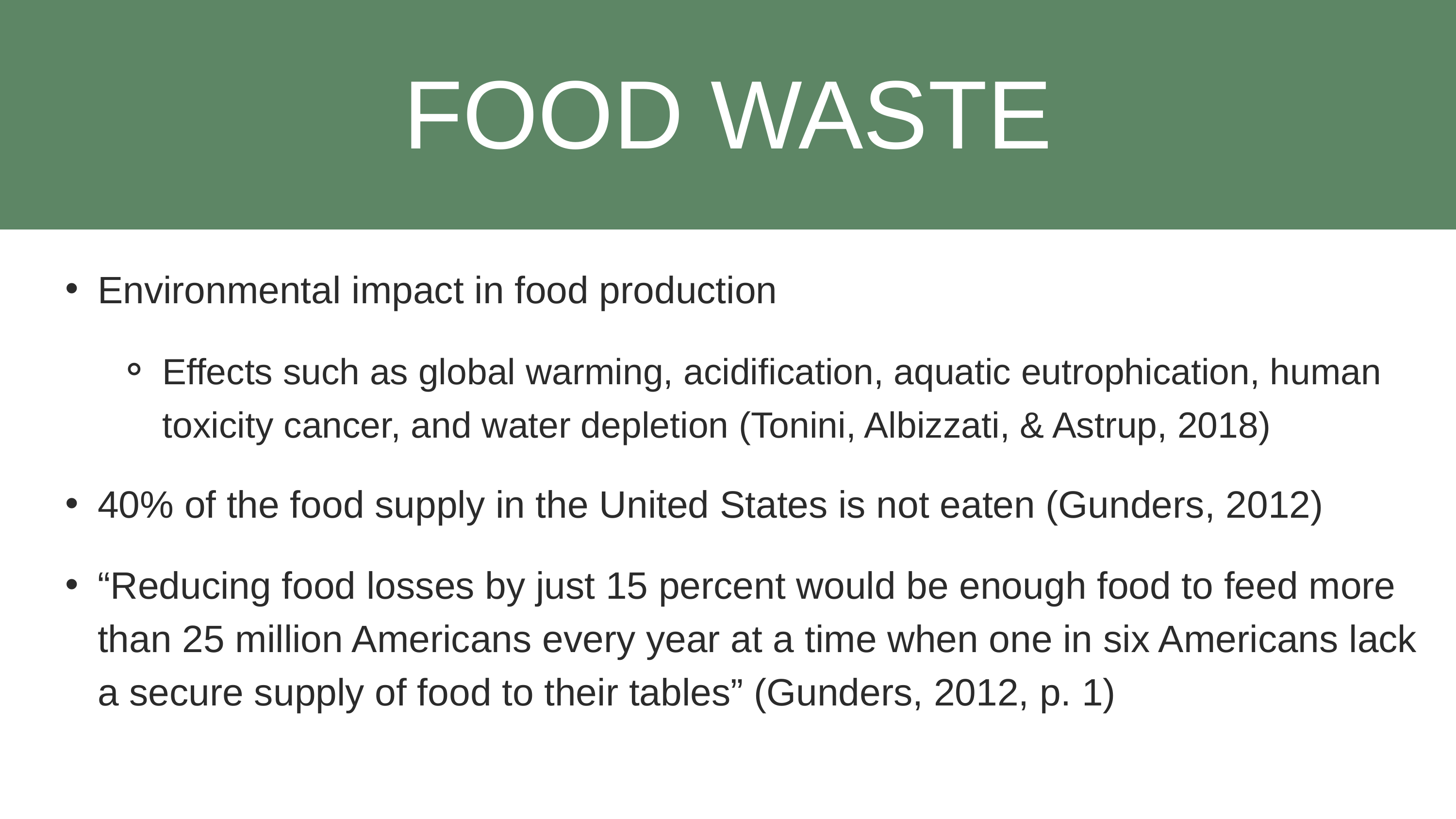

FOOD WASTE
Environmental impact in food production

Effects such as global warming, acidification, aquatic eutrophication, human toxicity cancer, and water depletion (Tonini, Albizzati, & Astrup, 2018)

40% of the food supply in the United States is not eaten (Gunders, 2012)

“Reducing food losses by just 15 percent would be enough food to feed more than 25 million Americans every year at a time when one in six Americans lack a secure supply of food to their tables” (Gunders, 2012, p. 1)